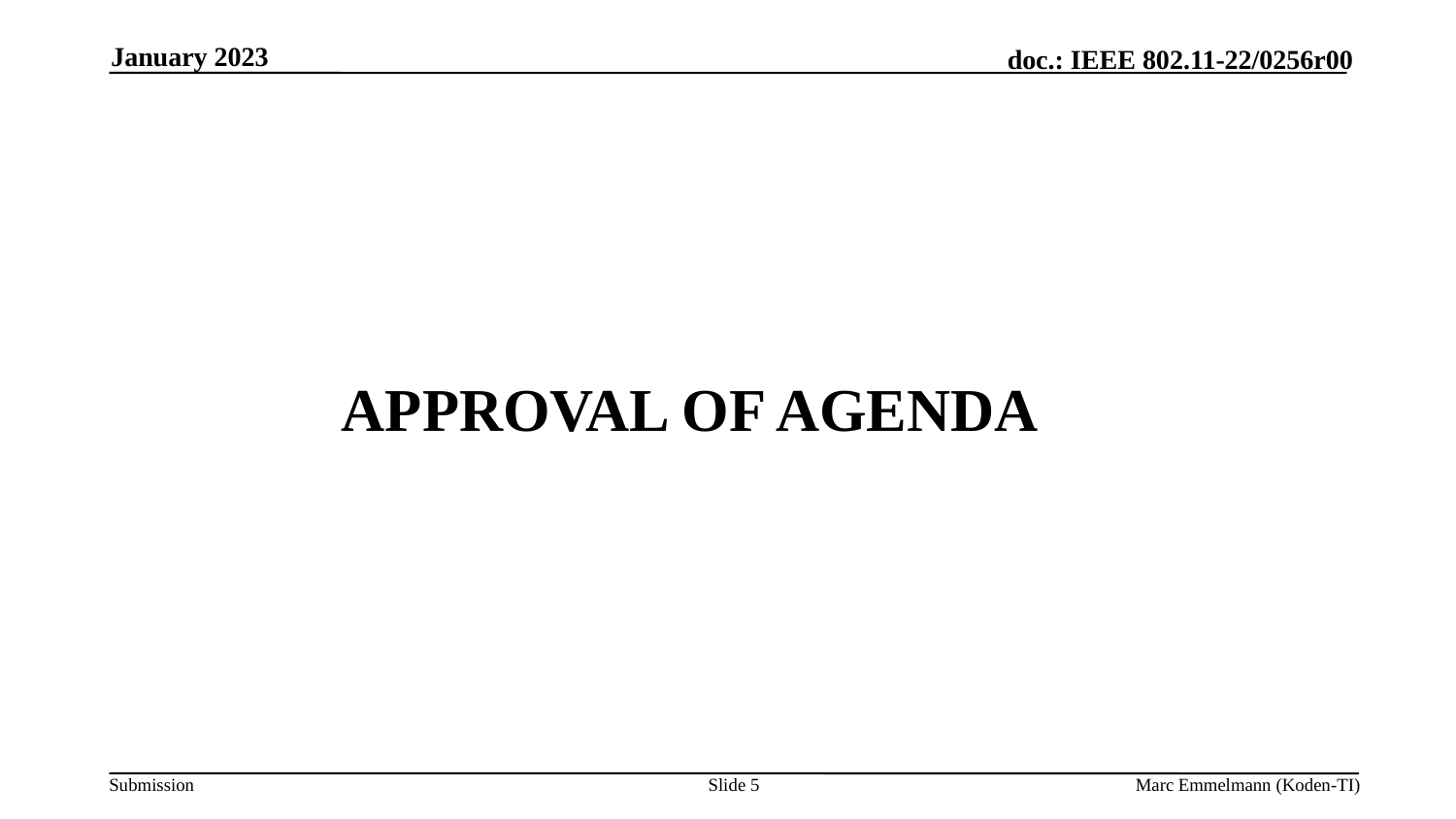

January 2023
# Approval of Agenda
Slide 5
Marc Emmelmann (Koden-TI)